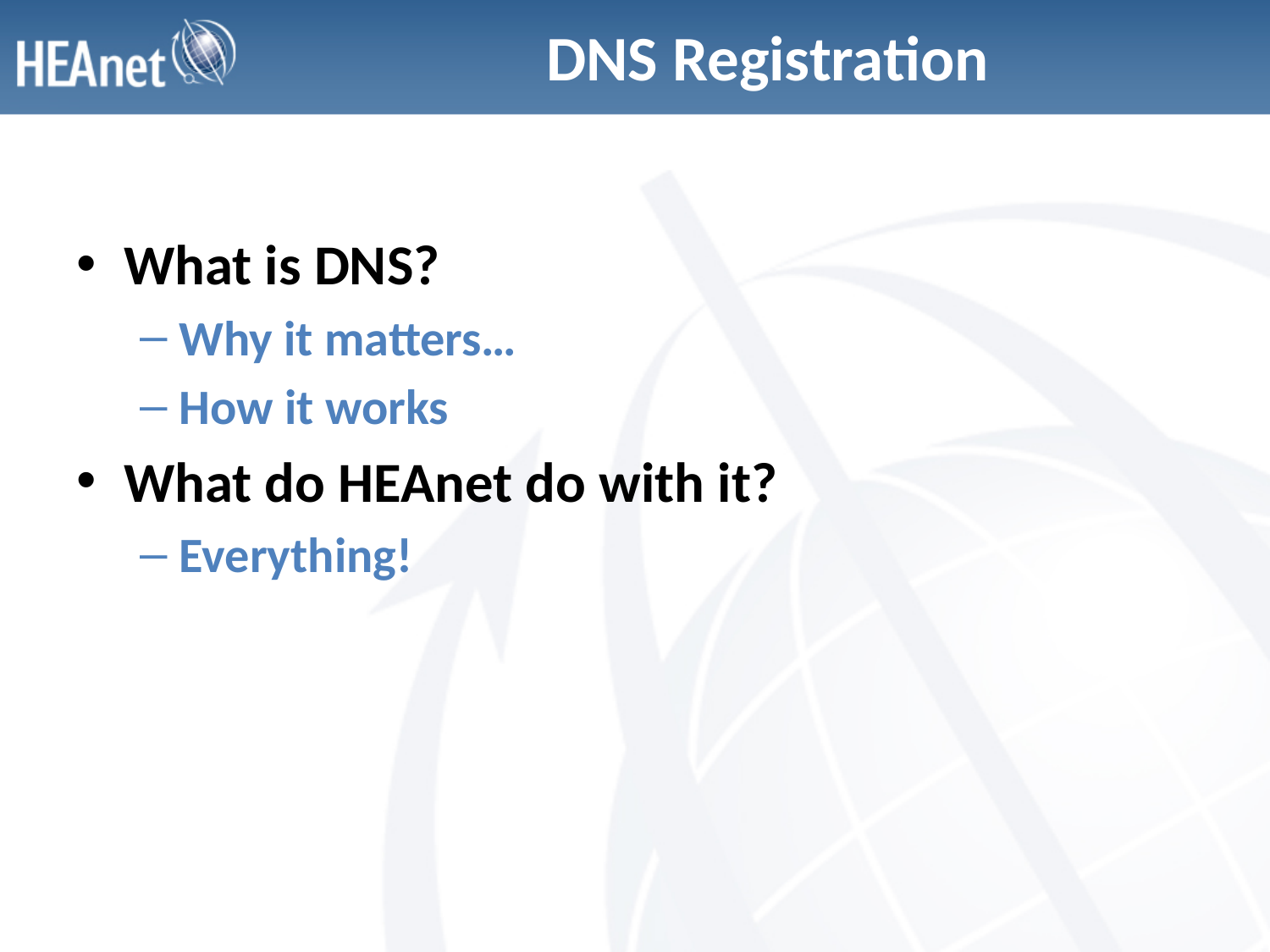

# DNS Registration
What is DNS?
Why it matters…
How it works
What do HEAnet do with it?
Everything!